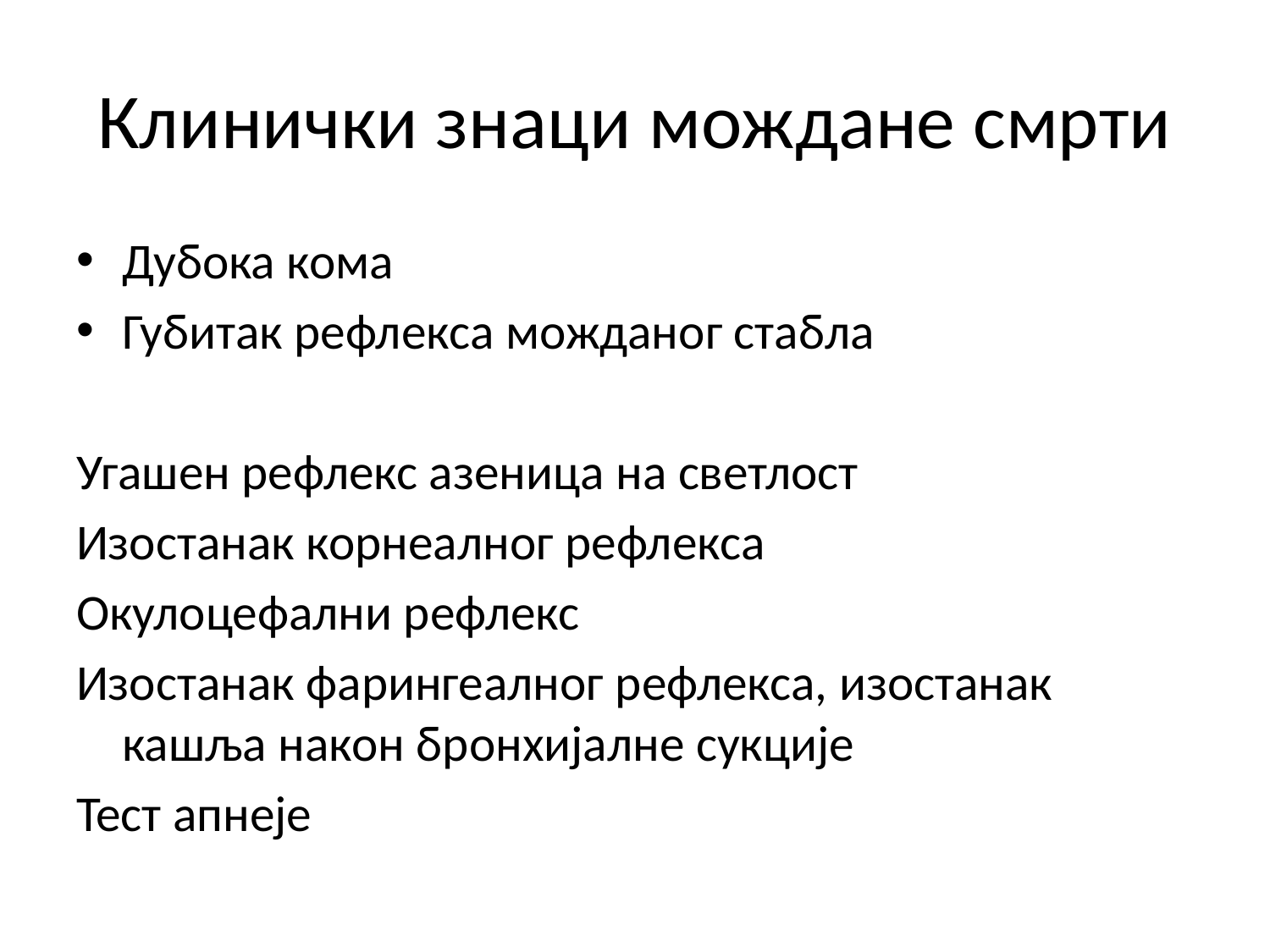

# Клинички знаци мождане смрти
Дубока кома
Губитак рефлекса можданог стабла

Угашен рефлекс азеница на светлост
Изостанак корнеалног рефлекса
Окулоцефални рефлекс
Изостанак фарингеалног рефлекса, изостанак кашља након бронхијалне сукције
Тест апнеје